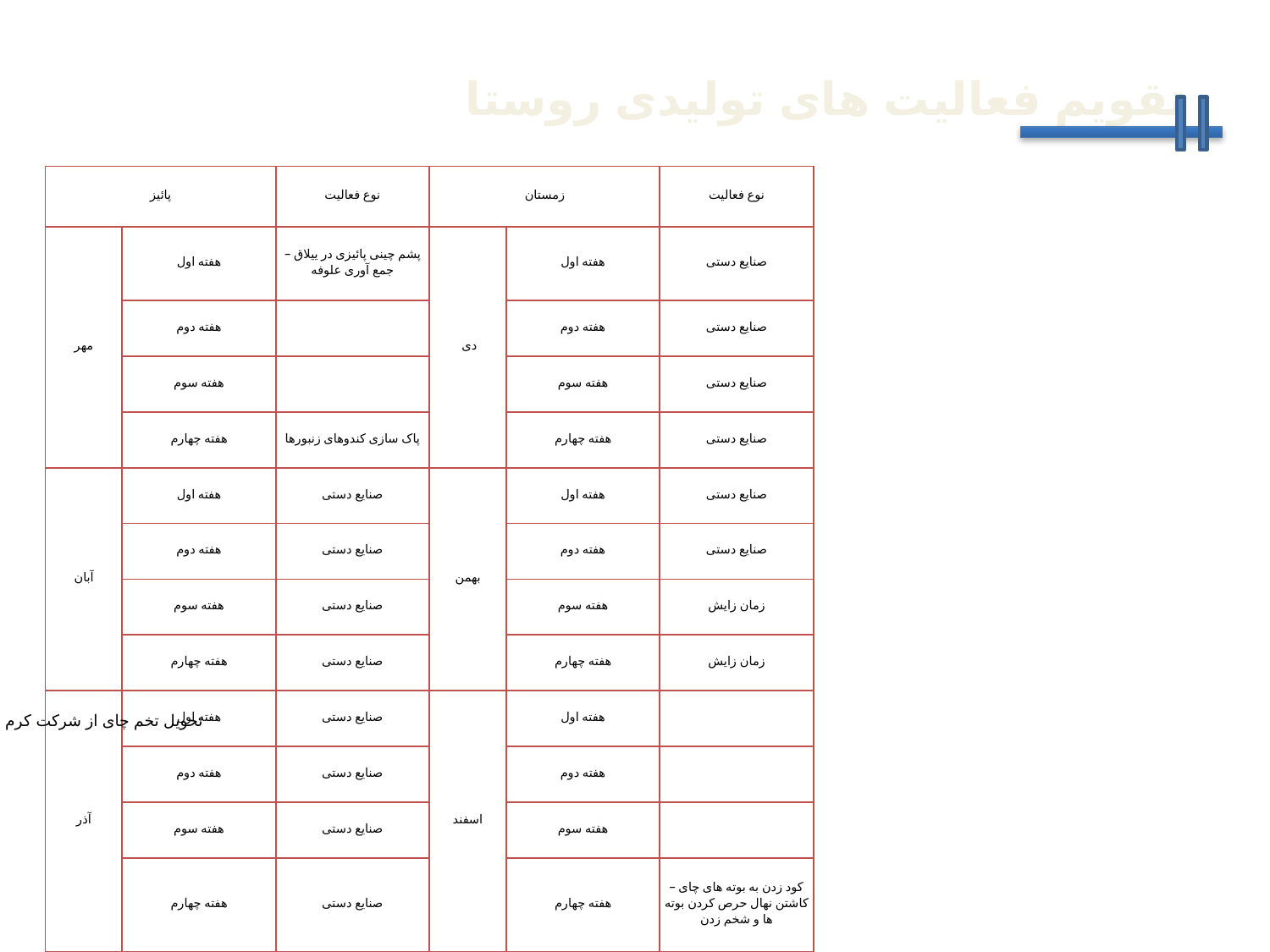

تقویم فعالیت های تولیدی روستا

| پائیز |  | نوع فعالیت | زمستان |  | نوع فعالیت |
| --- | --- | --- | --- | --- | --- |
| مهر | هفته اول | پشم چینی پائیزی در ییلاق – جمع آوری علوفه | دی | هفته اول | صنایع دستی |
|  | هفته دوم |  |  | هفته دوم | صنایع دستی |
|  | هفته سوم |  |  | هفته سوم | صنایع دستی |
|  | هفته چهارم | پاک سازی کندوهای زنبورها |  | هفته چهارم | صنایع دستی |
| آبان | هفته اول | صنایع دستی | بهمن | هفته اول | صنایع دستی |
|  | هفته دوم | صنایع دستی |  | هفته دوم | صنایع دستی |
|  | هفته سوم | صنایع دستی |  | هفته سوم | زمان زایش |
|  | هفته چهارم | صنایع دستی |  | هفته چهارم | زمان زایش |
| آذر | هفته اول | صنایع دستی | اسفند | هفته اول |  |
|  | هفته دوم | صنایع دستی |  | هفته دوم |  |
|  | هفته سوم | صنایع دستی |  | هفته سوم |  |
|  | هفته چهارم | صنایع دستی |  | هفته چهارم | کود زدن به بوته های چای – کاشتن نهال حرص کردن بوته ها و شخم زدن |
تحویل تخم چای از شرکت کرم ابریش